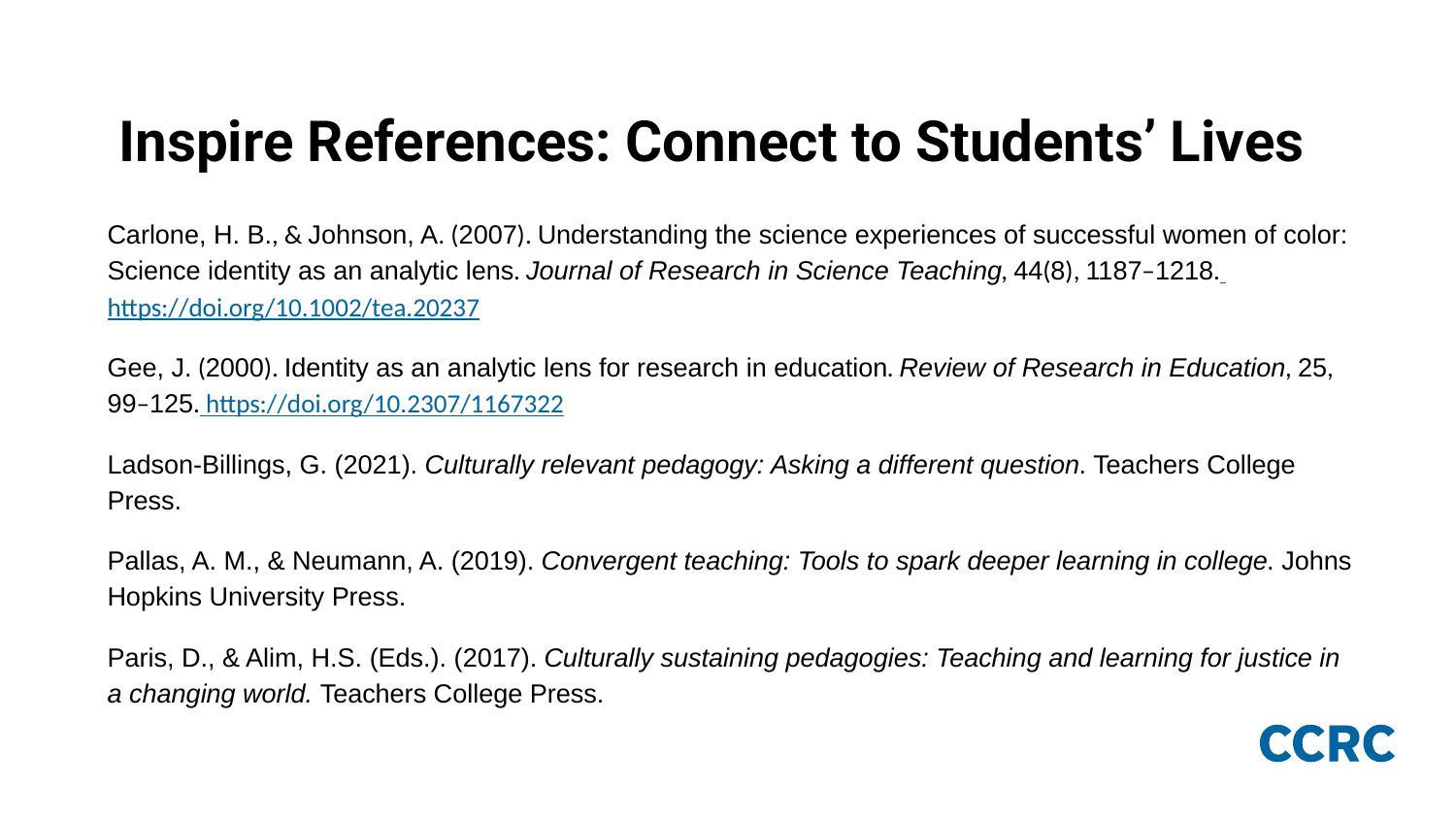

# Inspire References: Connect to Students’ Lives
Carlone, H. B., & Johnson, A. (2007). Understanding the science experiences of successful women of color: Science identity as an analytic lens. Journal of Research in Science Teaching, 44(8), 1187–1218. https://doi.org/10.1002/tea.20237
Gee, J. (2000). Identity as an analytic lens for research in education. Review of Research in Education, 25, 99–125. https://doi.org/10.2307/1167322
Ladson-Billings, G. (2021). Culturally relevant pedagogy: Asking a different question. Teachers College Press.
Pallas, A. M., & Neumann, A. (2019). Convergent teaching: Tools to spark deeper learning in college. Johns Hopkins University Press.
Paris, D., & Alim, H.S. (Eds.). (2017). Culturally sustaining pedagogies: Teaching and learning for justice in a changing world. Teachers College Press.